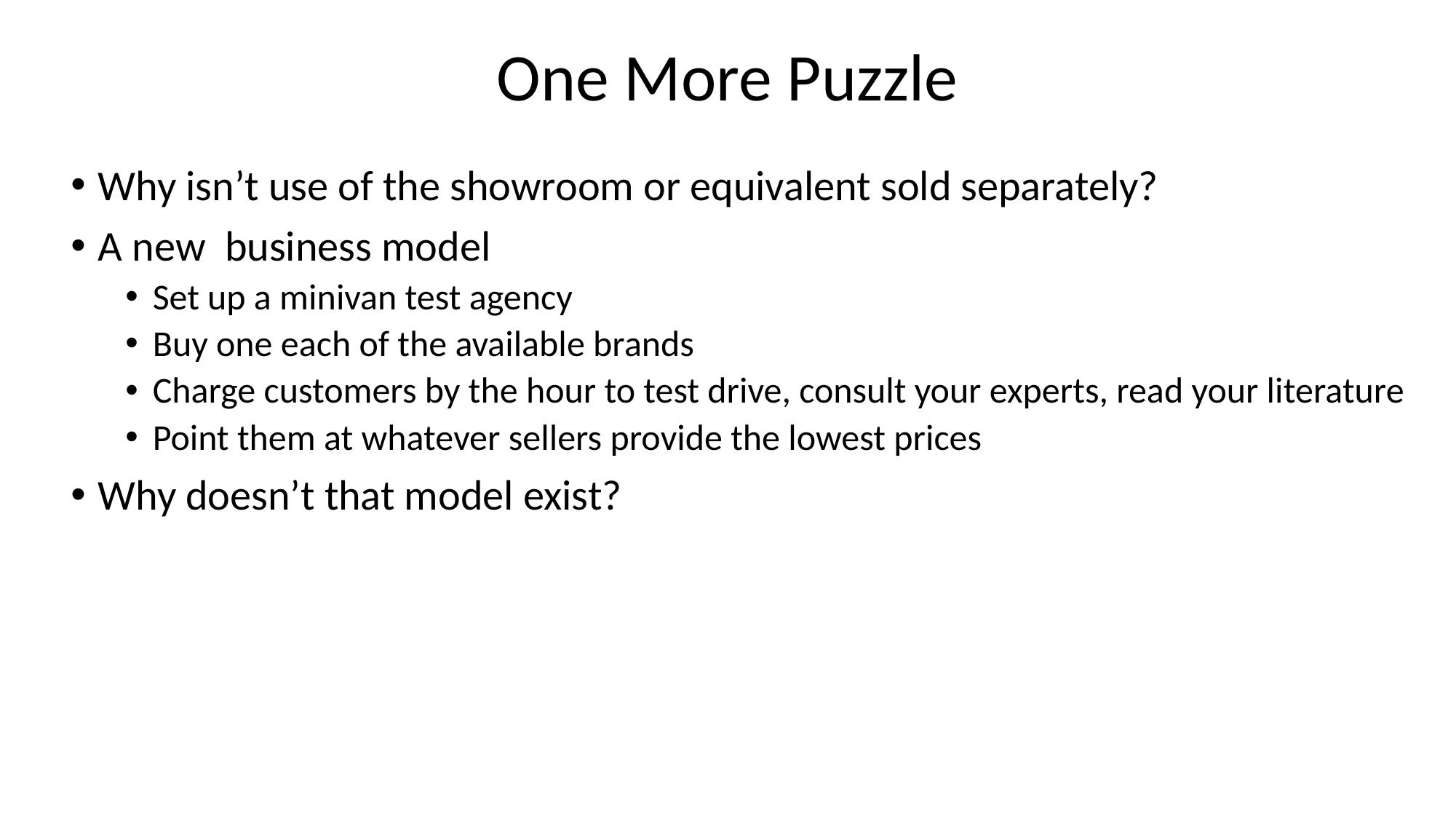

# One More Puzzle
Why isn’t use of the showroom or equivalent sold separately?
A new  business model
Set up a minivan test agency
Buy one each of the available brands
Charge customers by the hour to test drive, consult your experts, read your literature
Point them at whatever sellers provide the lowest prices
Why doesn’t that model exist?